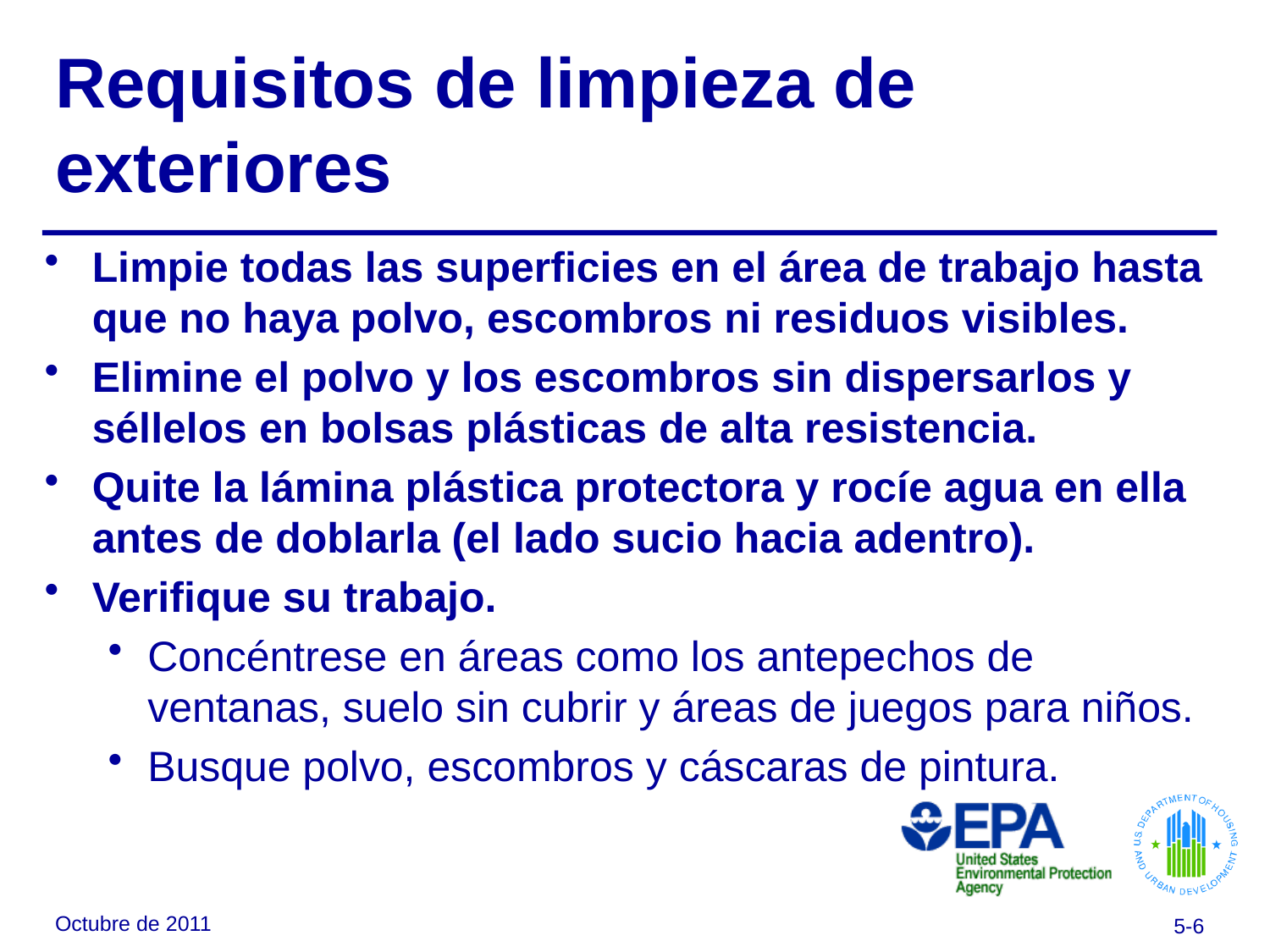

# Requisitos de limpieza de exteriores
Limpie todas las superficies en el área de trabajo hasta que no haya polvo, escombros ni residuos visibles.
Elimine el polvo y los escombros sin dispersarlos y séllelos en bolsas plásticas de alta resistencia.
Quite la lámina plástica protectora y rocíe agua en ella antes de doblarla (el lado sucio hacia adentro).
Verifique su trabajo.
Concéntrese en áreas como los antepechos de ventanas, suelo sin cubrir y áreas de juegos para niños.
Busque polvo, escombros y cáscaras de pintura.
Octubre de 2011
5-6